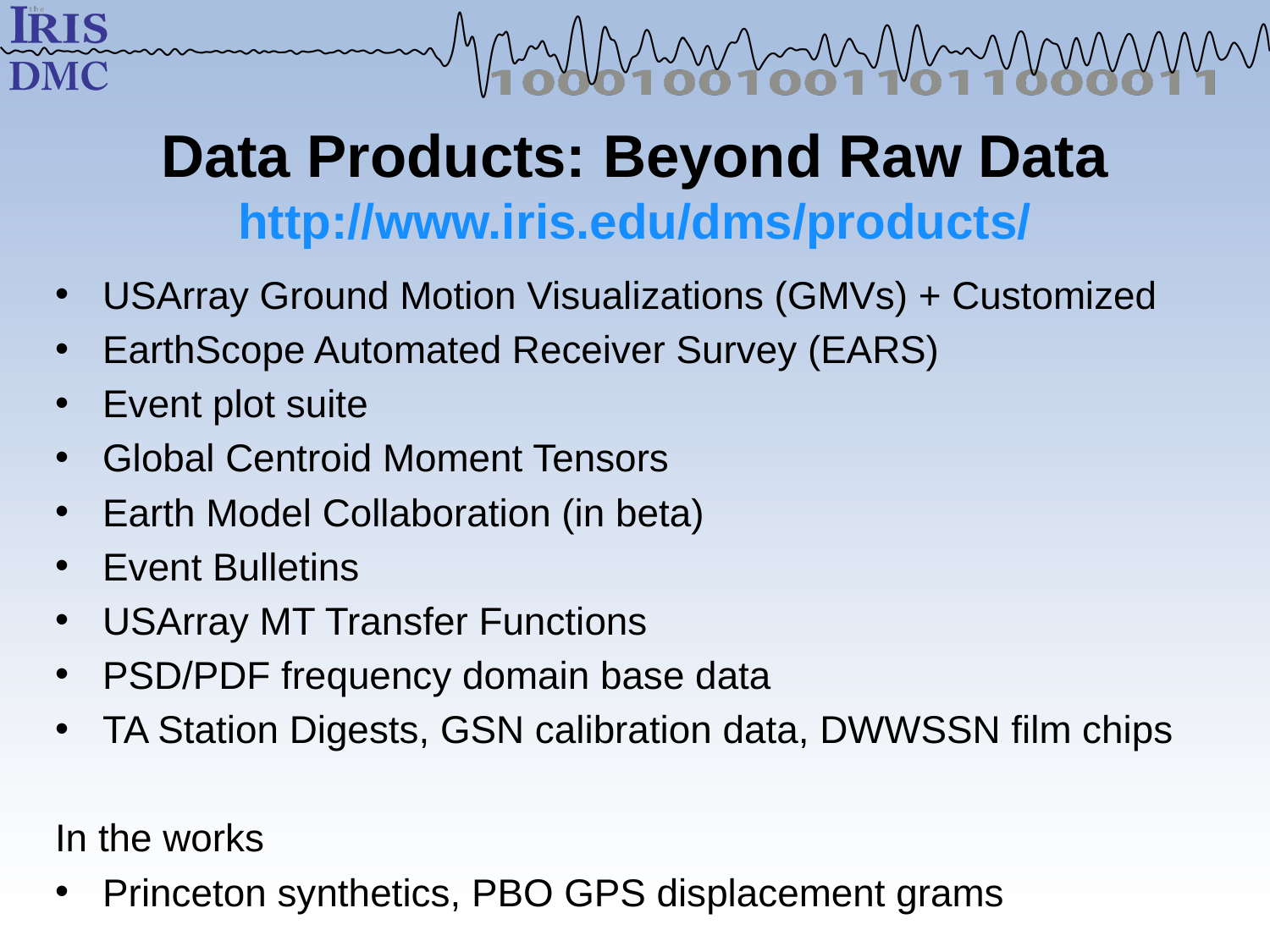

# Data Products: Beyond Raw Data http://www.iris.edu/dms/products/
USArray Ground Motion Visualizations (GMVs) + Customized
EarthScope Automated Receiver Survey (EARS)
Event plot suite
Global Centroid Moment Tensors
Earth Model Collaboration (in beta)
Event Bulletins
USArray MT Transfer Functions
PSD/PDF frequency domain base data
TA Station Digests, GSN calibration data, DWWSSN film chips

In the works
Princeton synthetics, PBO GPS displacement grams